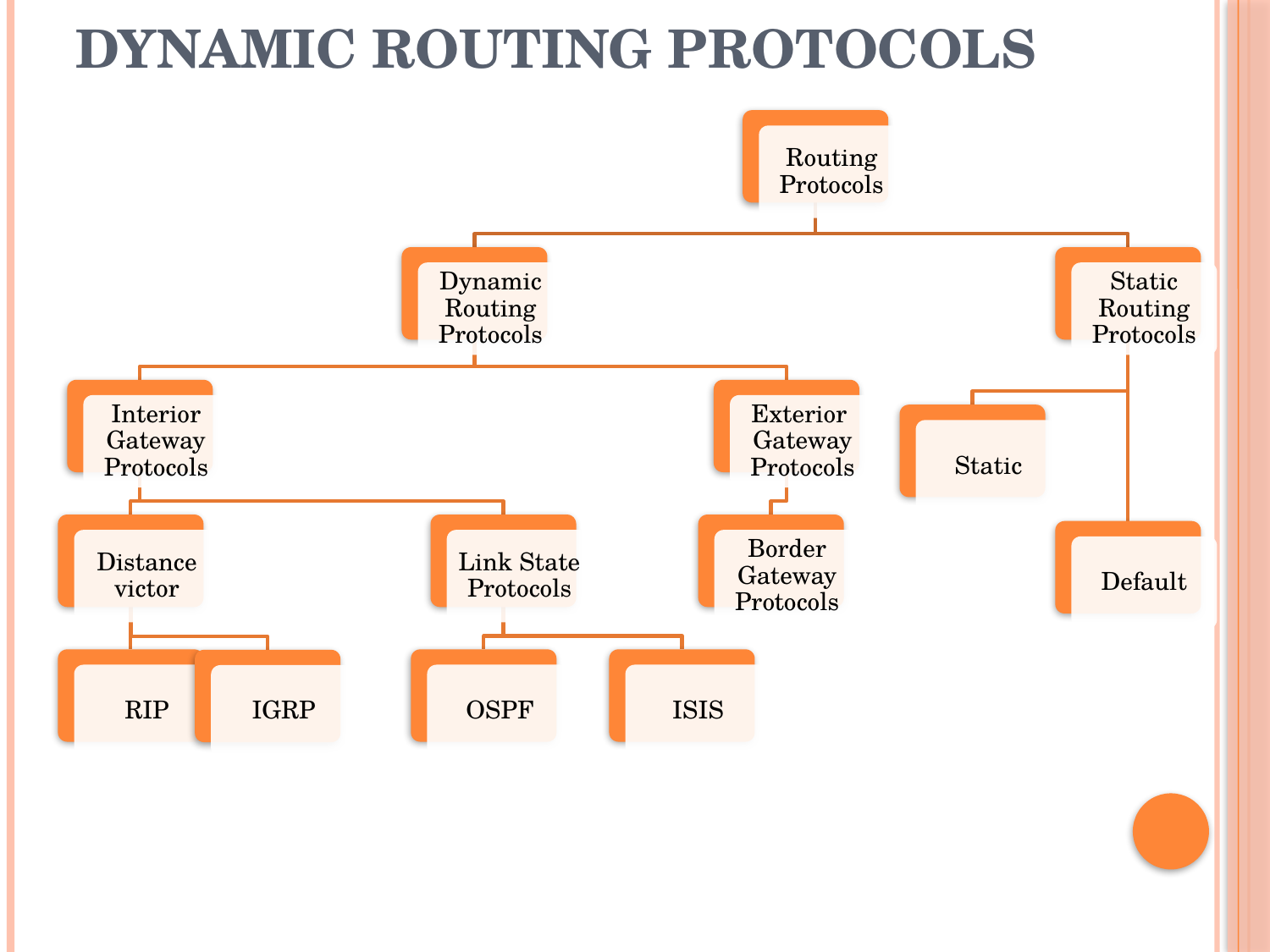

# Dynamic Routing Protocols
Routing Protocols
Dynamic Routing Protocols
Interior Gateway Protocols
Distance victor
RIP
IGRP
Link State Protocols
OSPF
ISIS
Exterior  Gateway Protocols
Border Gateway Protocols
Static Routing Protocols
Static
Default